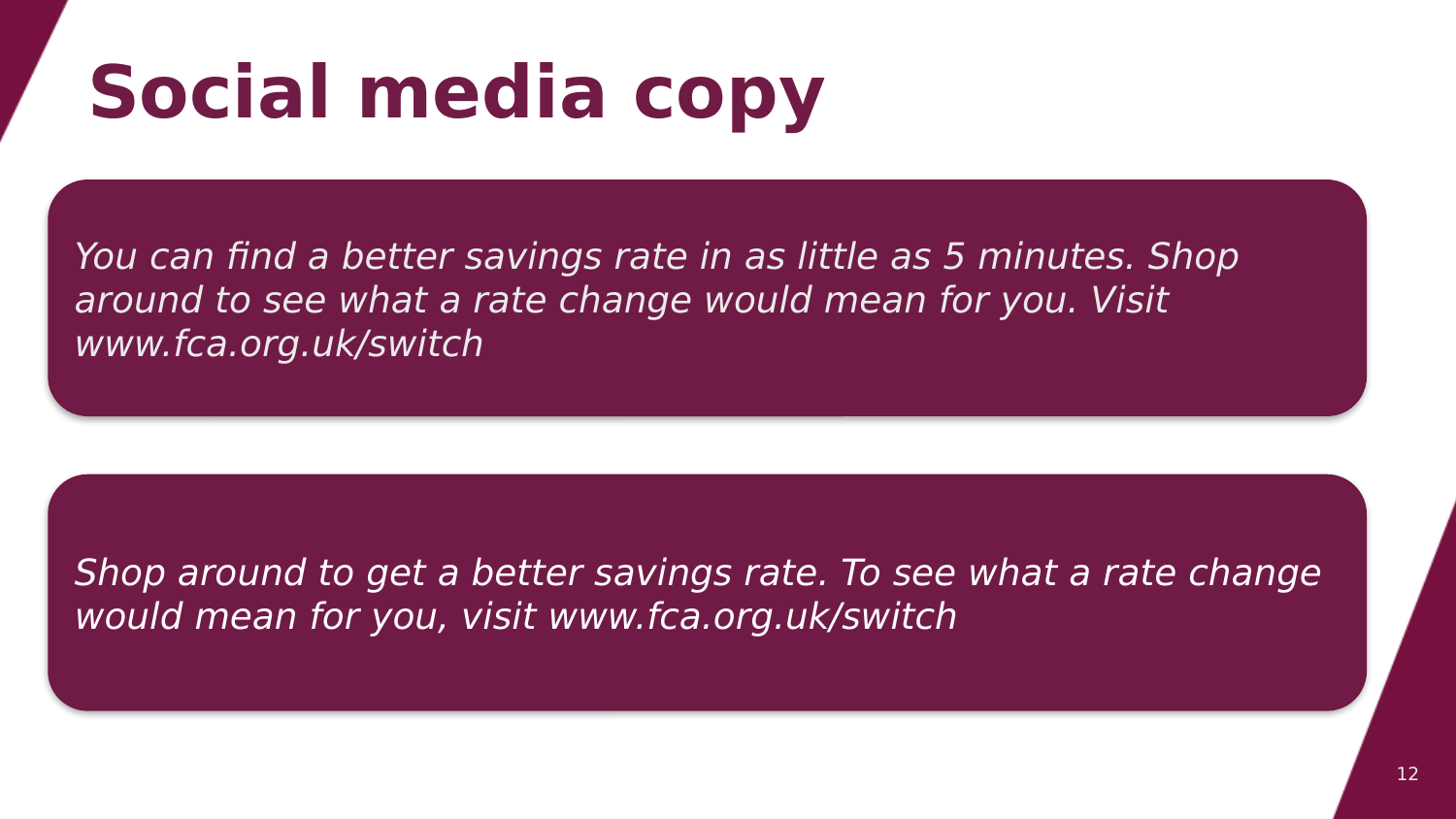

# Social media copy
You can find a better savings rate in as little as 5 minutes. Shop around to see what a rate change would mean for you. Visit www.fca.org.uk/switch
Shop around to get a better savings rate. To see what a rate change would mean for you, visit www.fca.org.uk/switch
12